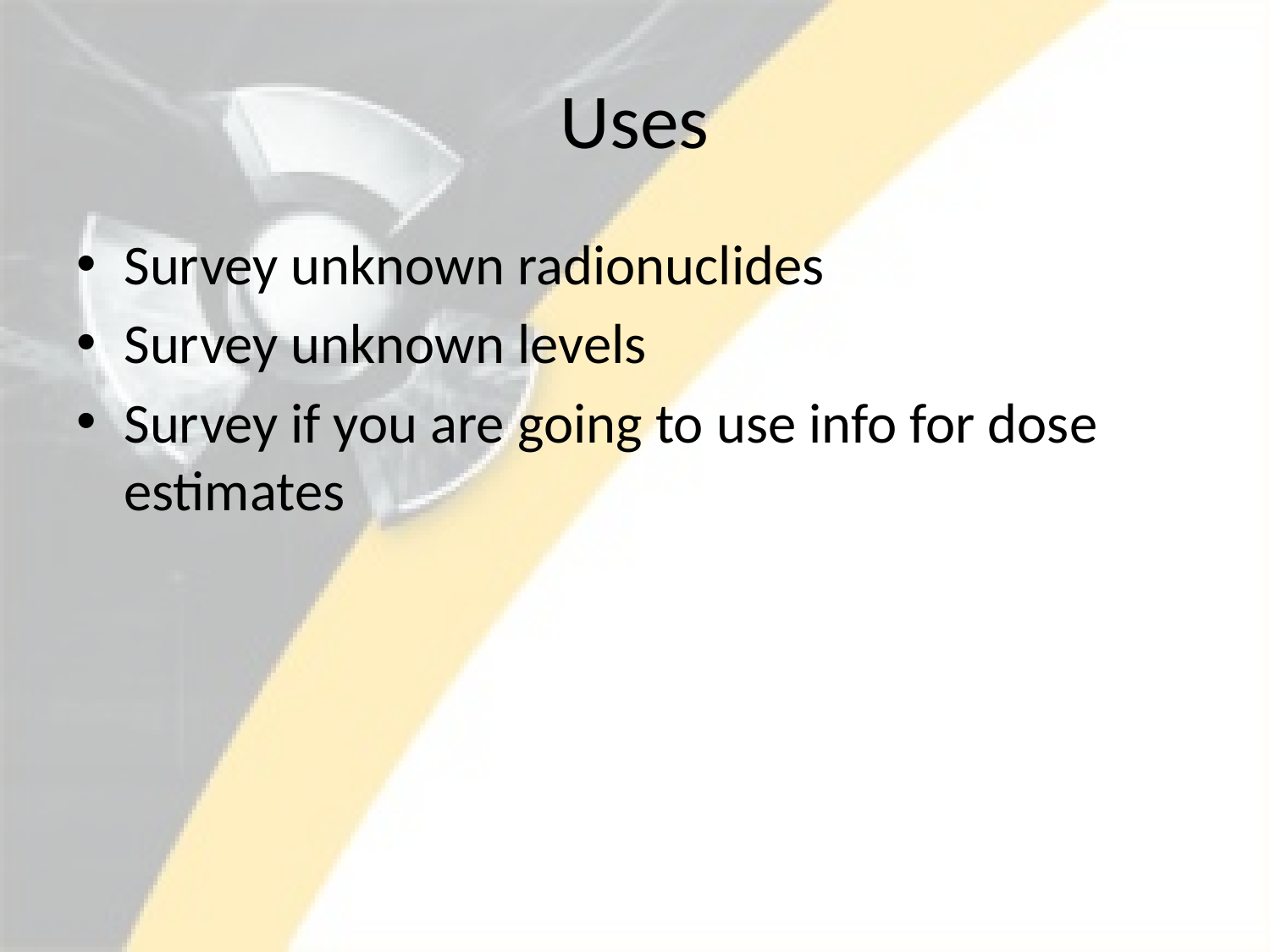

# Uses
Survey unknown radionuclides
Survey unknown levels
Survey if you are going to use info for dose estimates